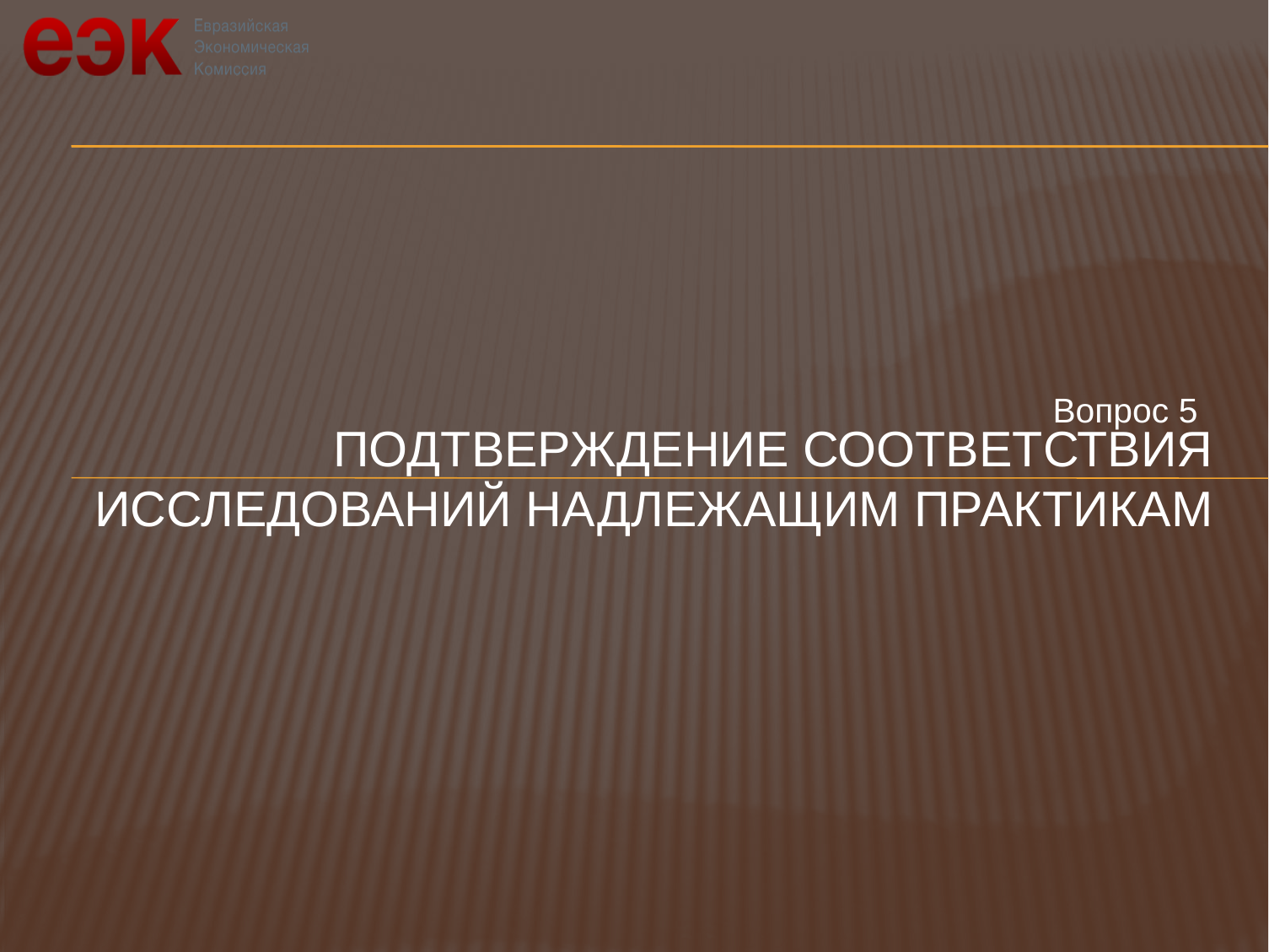

Вопрос 5
# Подтверждение соответствия исследований надлежащим практикам